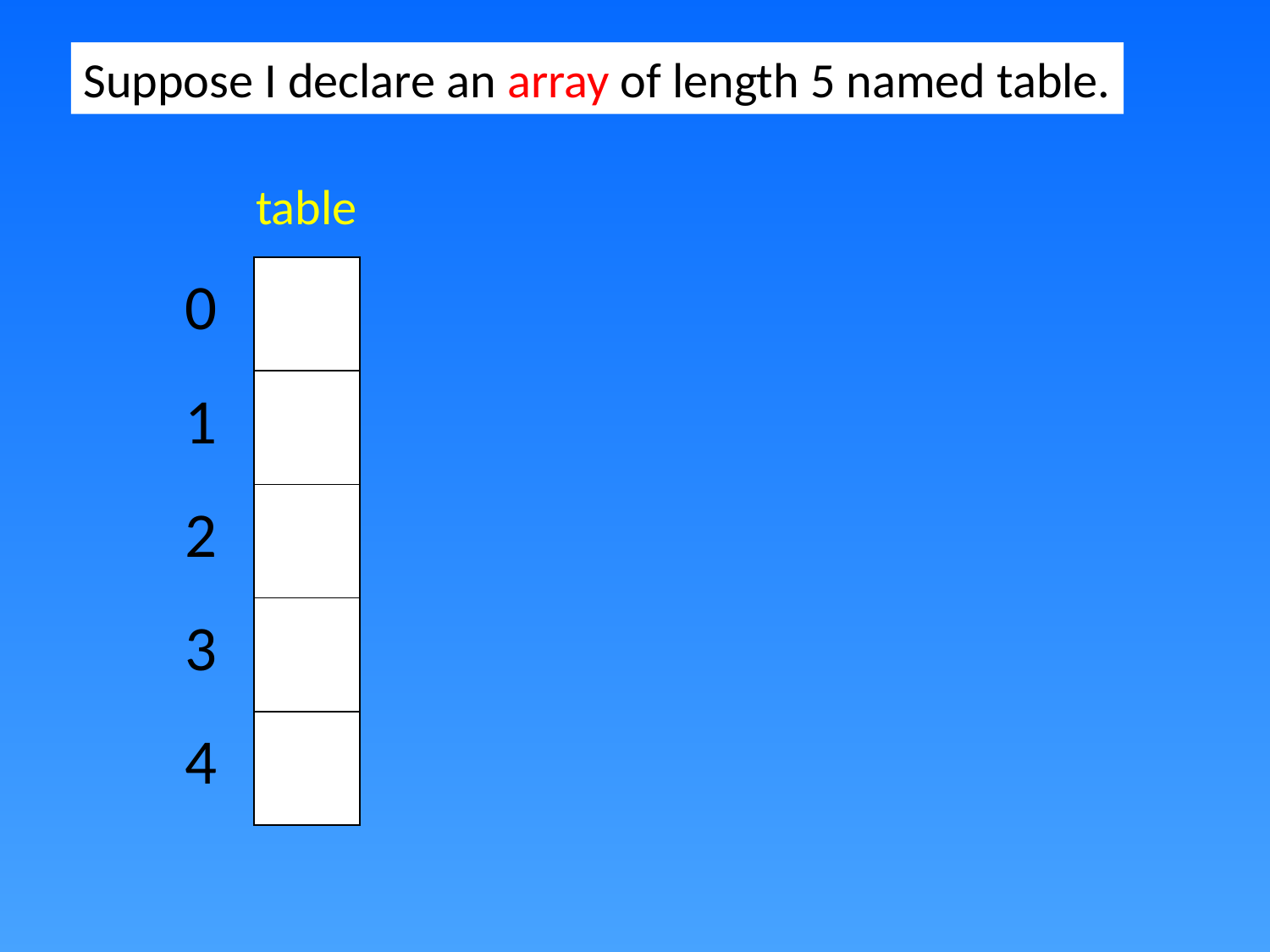

Suppose I declare an array of length 5 named table.
table
| 0 |
| --- |
| 1 |
| 2 |
| 3 |
| 4 |
|  |
| --- |
|  |
|  |
|  |
|  |